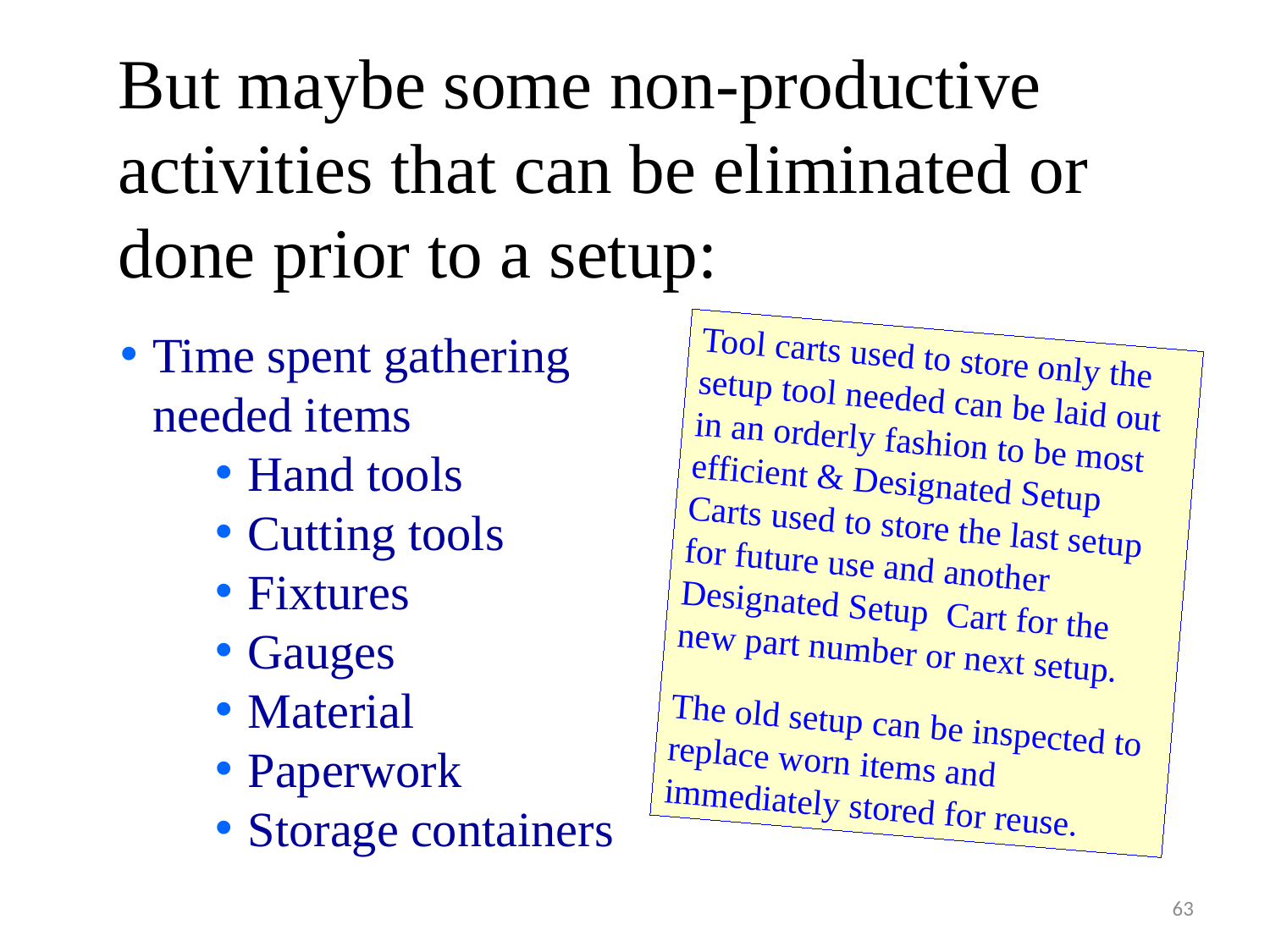

But maybe some non-productive activities that can be eliminated or done prior to a setup:
Time spent gathering needed items
Hand tools
Cutting tools
Fixtures
Gauges
Material
Paperwork
Storage containers
Tool carts used to store only the setup tool needed can be laid out in an orderly fashion to be most efficient & Designated Setup Carts used to store the last setup for future use and another Designated Setup  Cart for the new part number or next setup.

The old setup can be inspected to replace worn items and immediately stored for reuse.
63